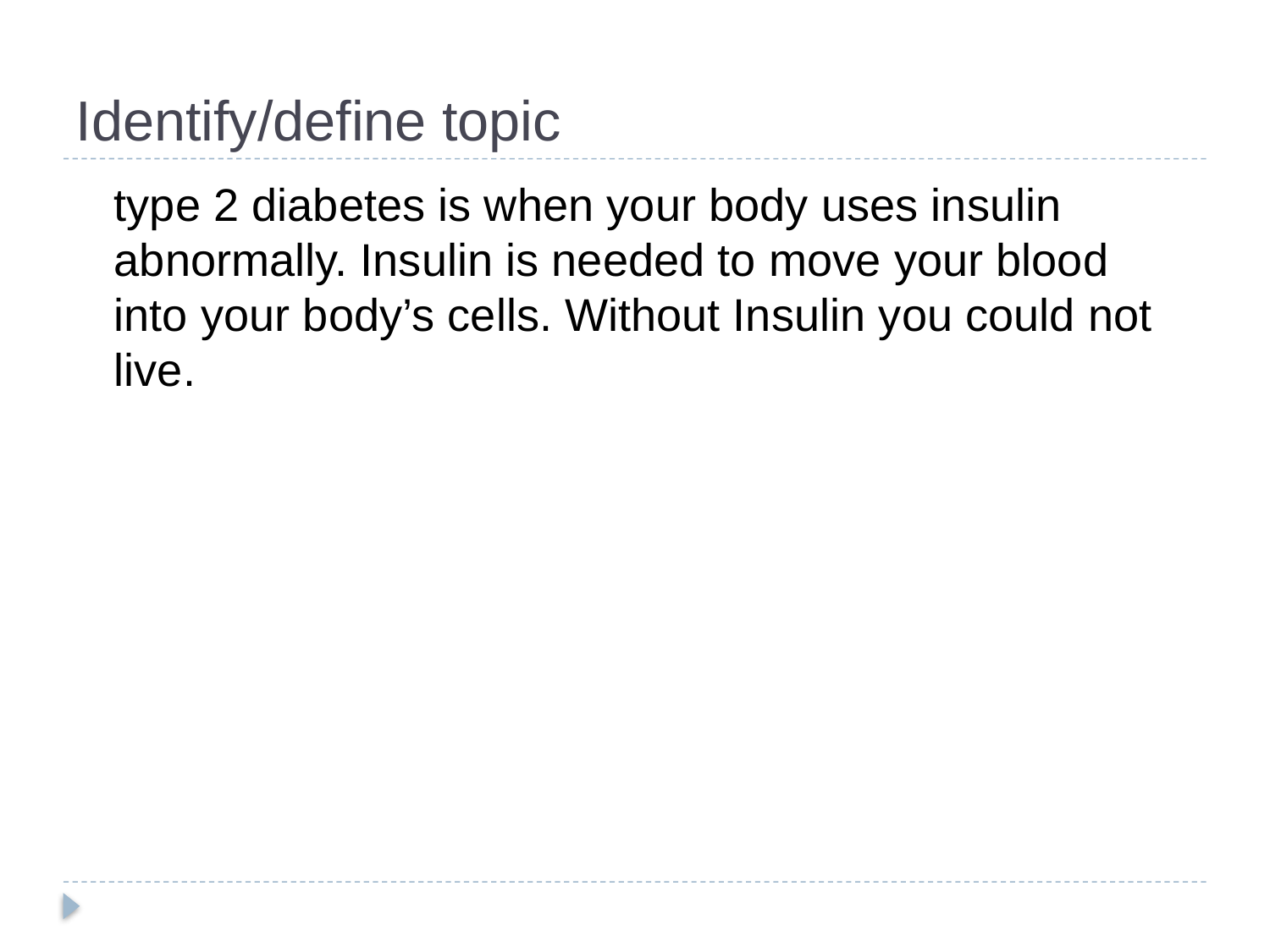

# Identify/define topic
   type 2 diabetes is when your body uses insulin abnormally. Insulin is needed to move your blood into your body’s cells. Without Insulin you could not live.